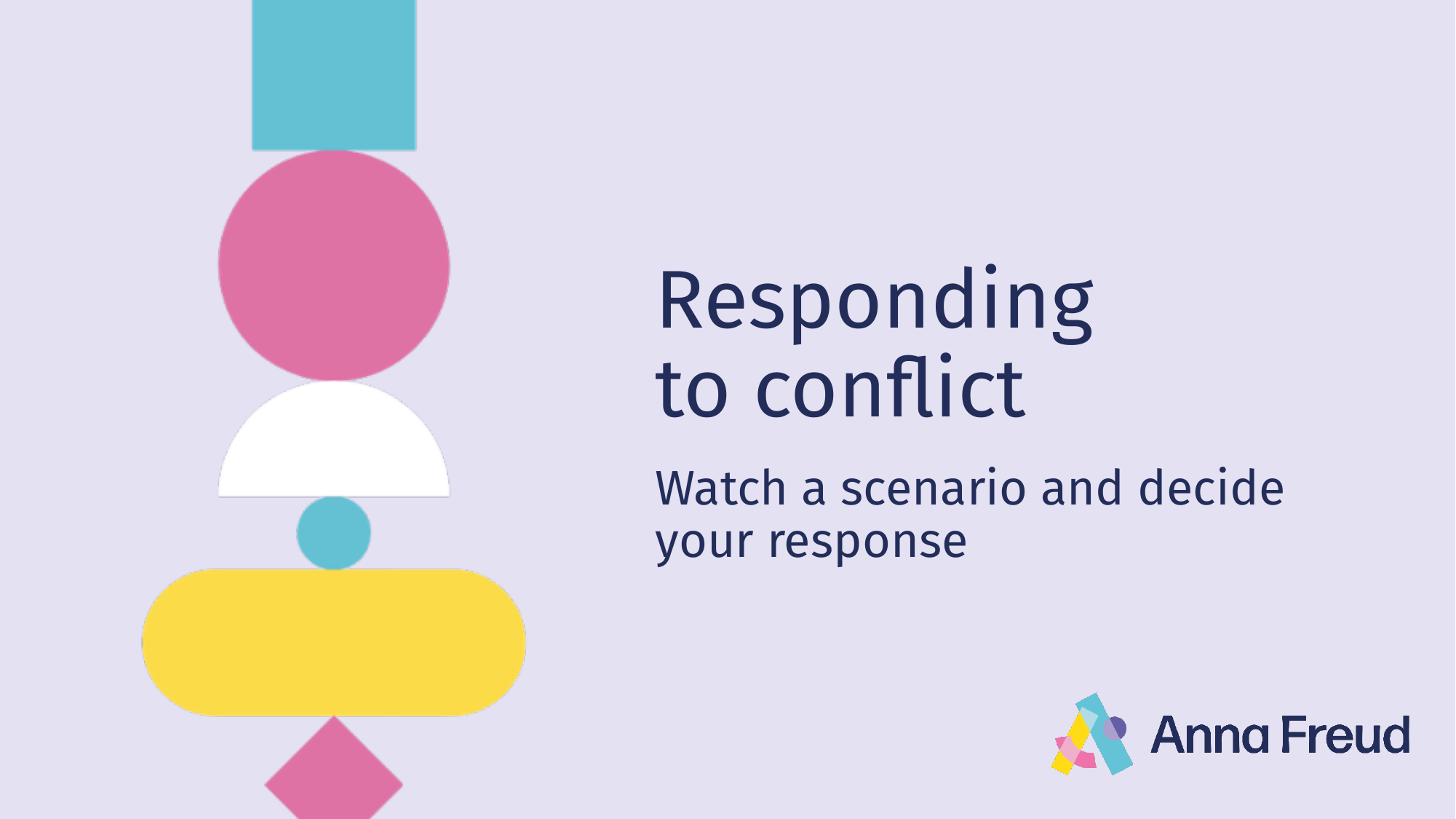

# Responding to conflict
Watch a scenario and decide your response